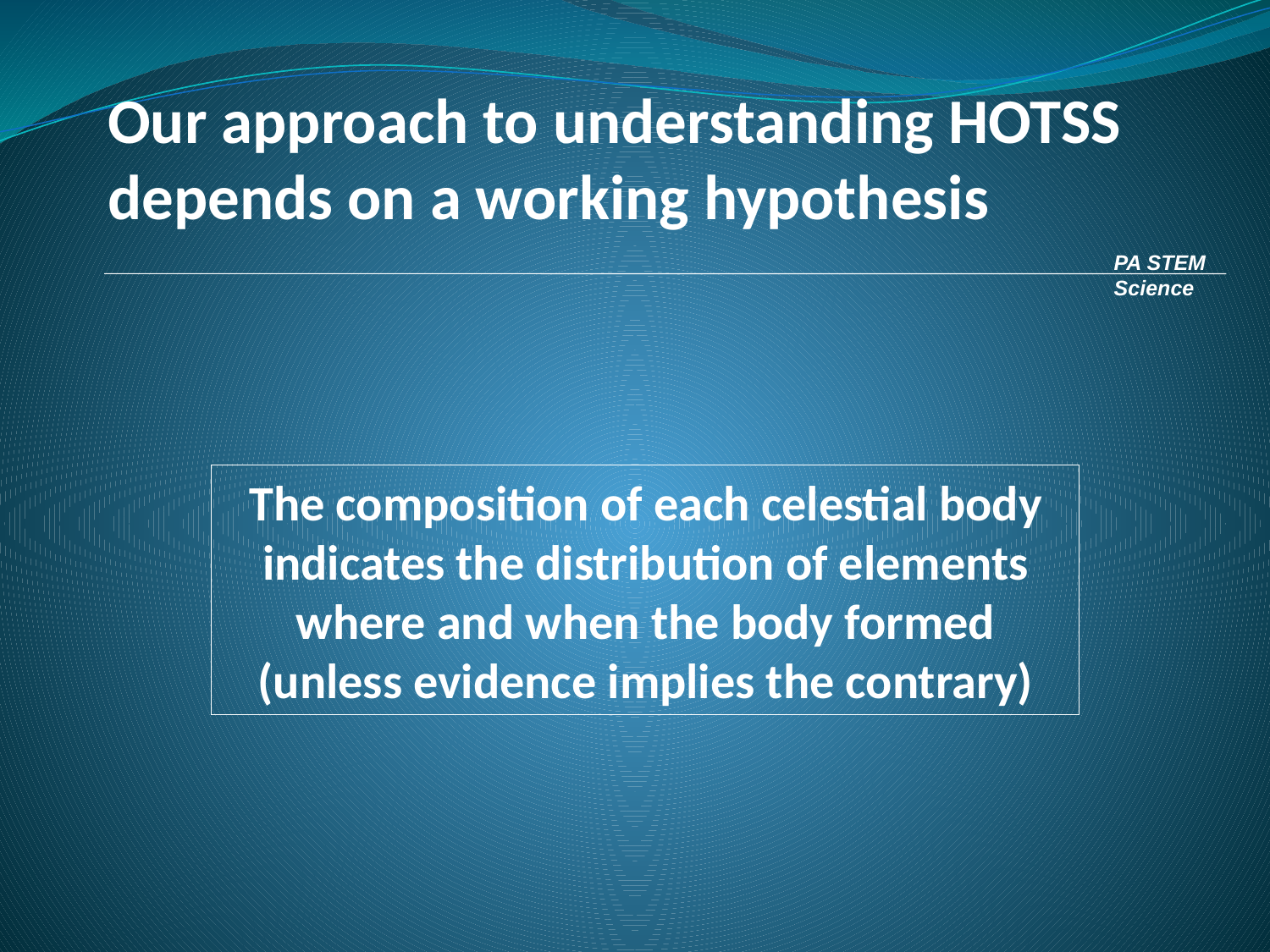

Our approach to understanding HOTSS depends on a working hypothesis
PA STEM
Science

The composition of each celestial body indicates the distribution of elements where and when the body formed (unless evidence implies the contrary)